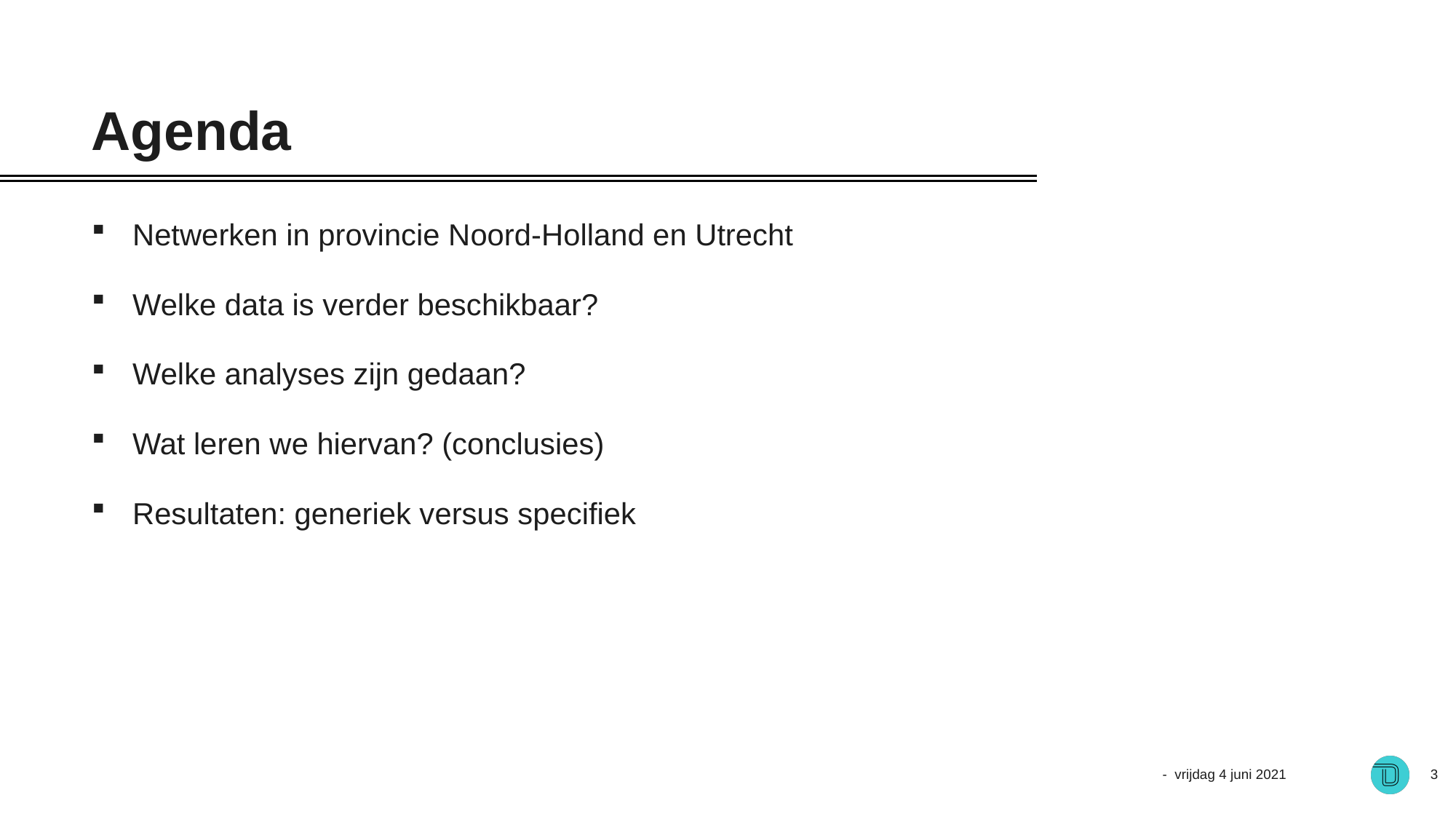

# Agenda
Netwerken in provincie Noord-Holland en Utrecht
Welke data is verder beschikbaar?
Welke analyses zijn gedaan?
Wat leren we hiervan? (conclusies)
Resultaten: generiek versus specifiek
vrijdag 4 juni 2021
3